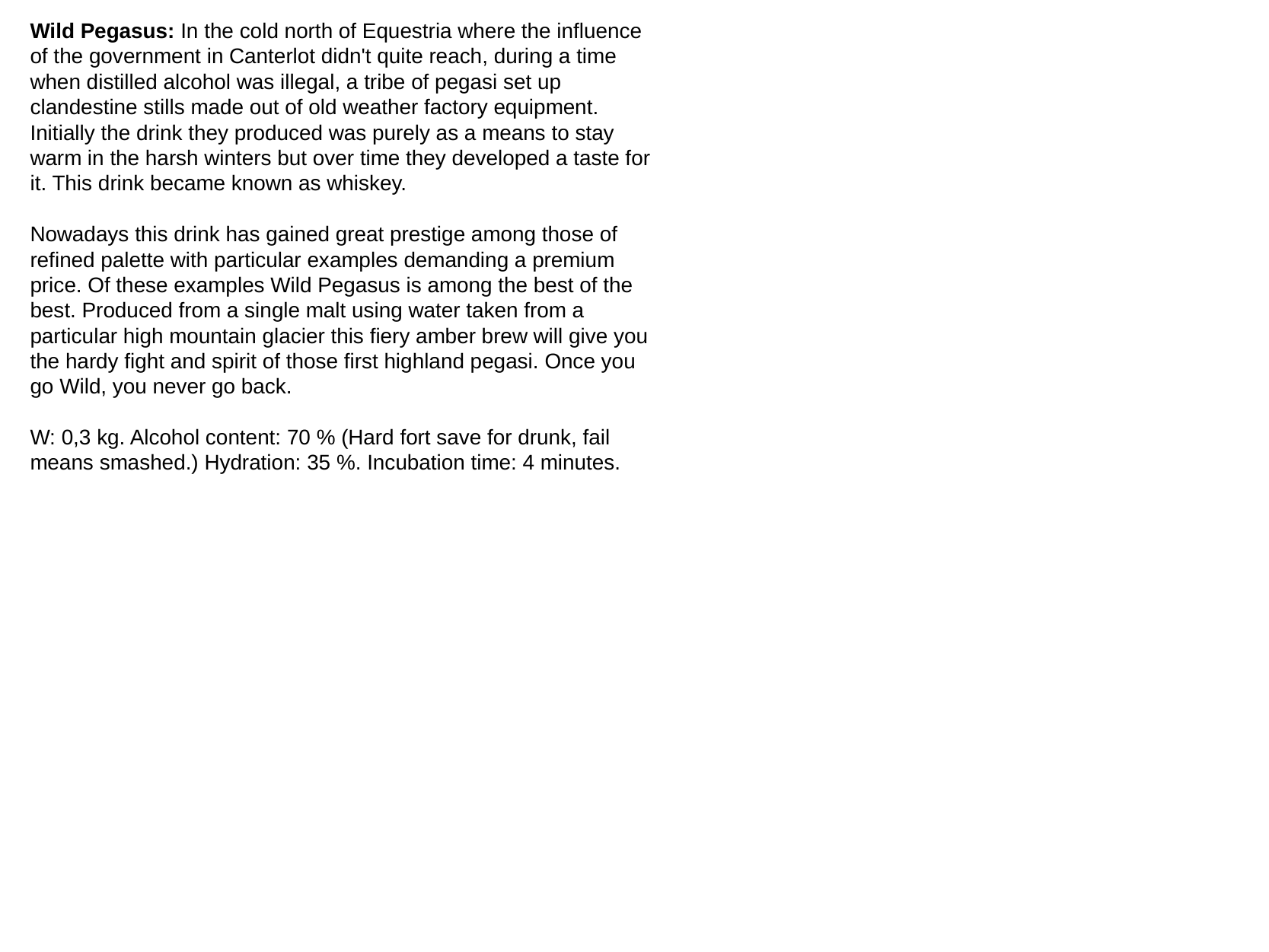

Wild Pegasus: In the cold north of Equestria where the influence of the government in Canterlot didn't quite reach, during a time when distilled alcohol was illegal, a tribe of pegasi set up clandestine stills made out of old weather factory equipment. Initially the drink they produced was purely as a means to stay warm in the harsh winters but over time they developed a taste for it. This drink became known as whiskey.

Nowadays this drink has gained great prestige among those of refined palette with particular examples demanding a premium price. Of these examples Wild Pegasus is among the best of the best. Produced from a single malt using water taken from a particular high mountain glacier this fiery amber brew will give you the hardy fight and spirit of those first highland pegasi. Once you go Wild, you never go back.

W: 0,3 kg. Alcohol content: 70 % (Hard fort save for drunk, fail means smashed.) Hydration: 35 %. Incubation time: 4 minutes.